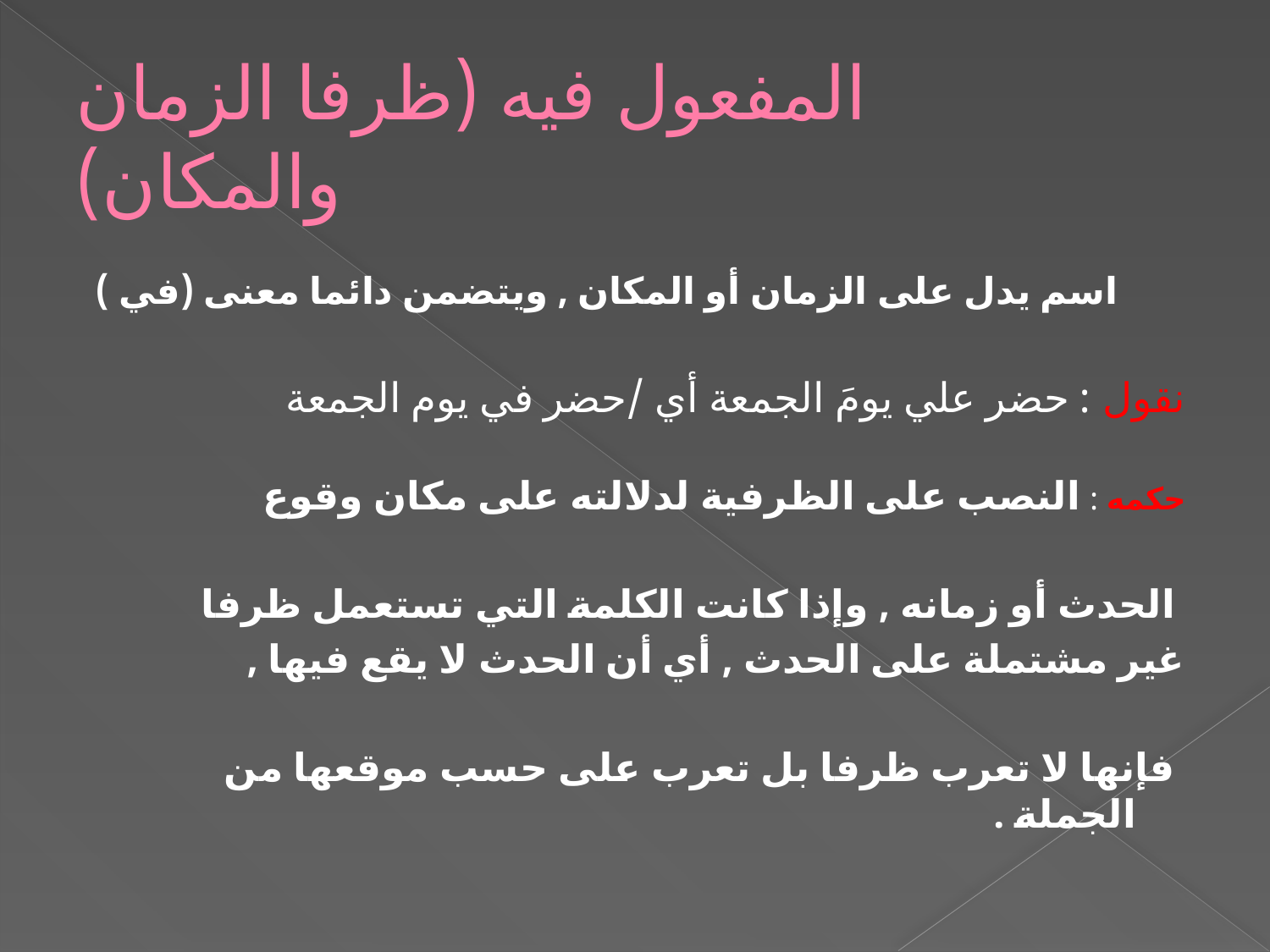

# المفعول فيه (ظرفا الزمان والمكان)
       اسم يدل على الزمان أو المكان , ويتضمن دائما معنى (في )

نقول : حضر علي يومَ الجمعة أي /حضر في يوم الجمعة

حكمه : النصب على الظرفية لدلالته على مكان وقوع

 الحدث أو زمانه , وإذا كانت الكلمة التي تستعمل ظرفا
غير مشتملة على الحدث , أي أن الحدث لا يقع فيها ,

 فإنها لا تعرب ظرفا بل تعرب على حسب موقعها من الجملة .